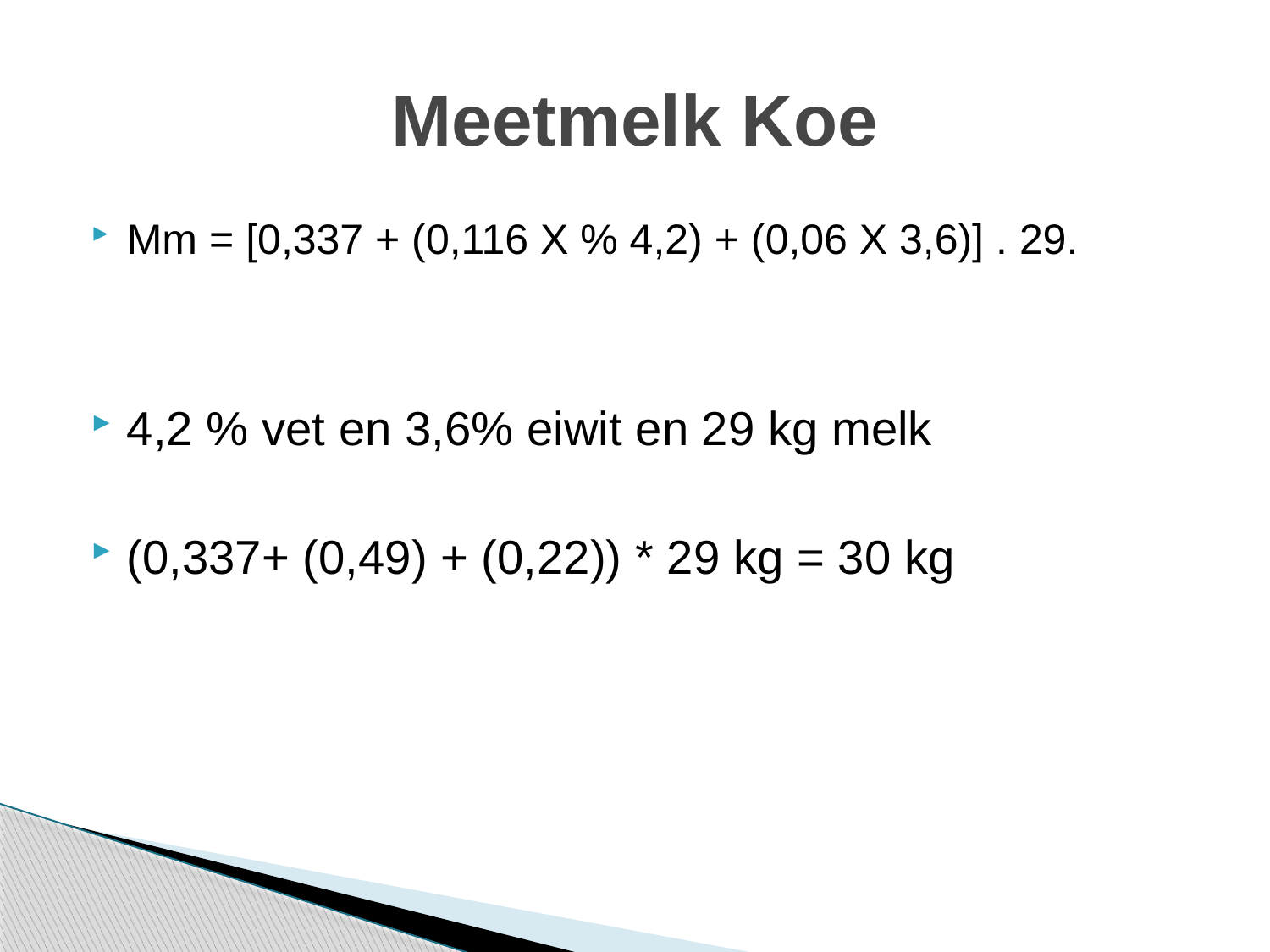

# Meetmelk Koe
Mm = [0,337 + (0,116 X % 4,2) + (0,06 X 3,6)] . 29.

4,2 % vet en 3,6% eiwit en 29 kg melk

(0,337+ (0,49) + (0,22)) * 29 kg = 30 kg